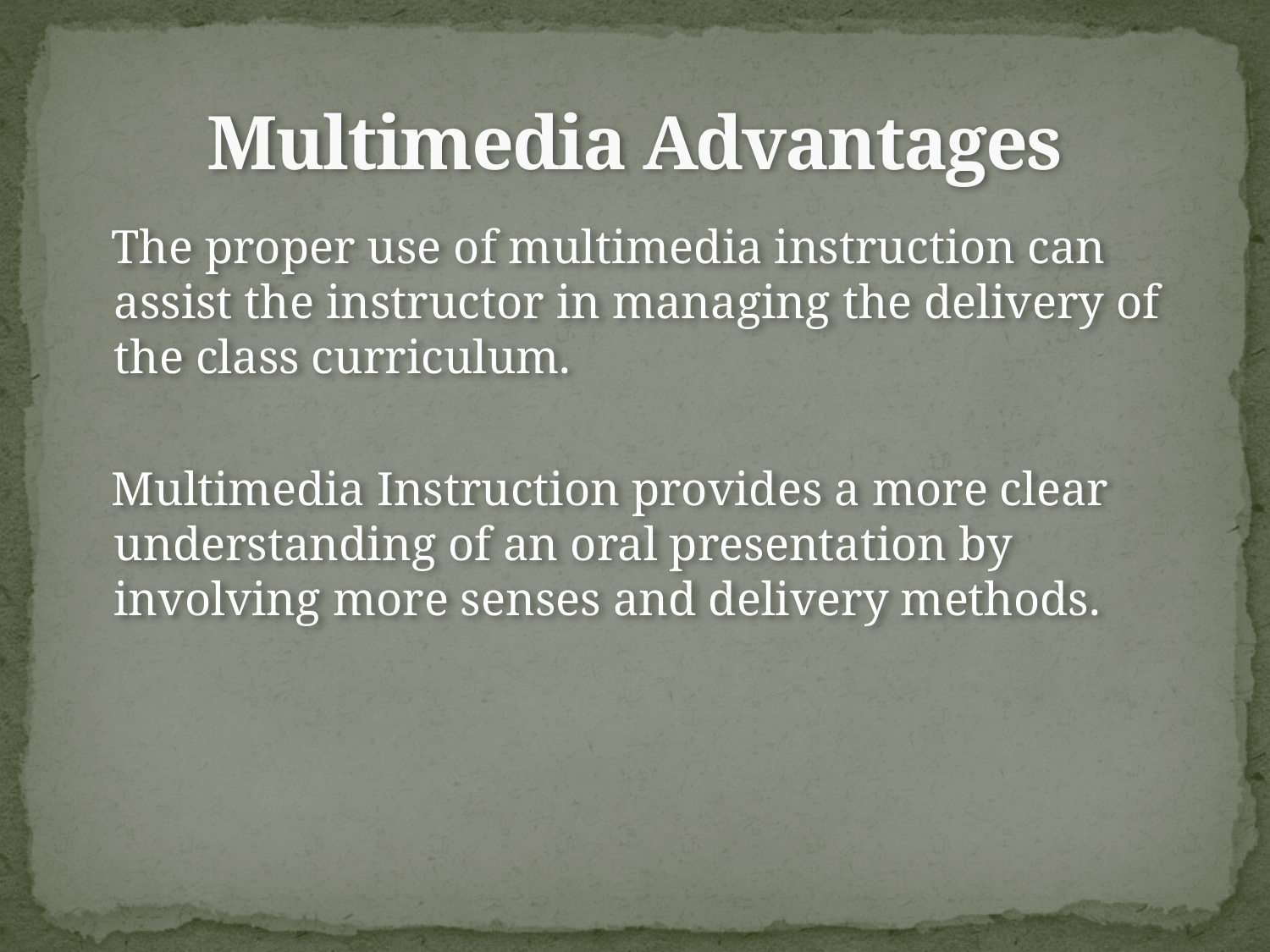

# Multimedia Advantages
   The proper use of multimedia instruction can assist the instructor in managing the delivery of the class curriculum.

   Multimedia Instruction provides a more clear understanding of an oral presentation by involving more senses and delivery methods.